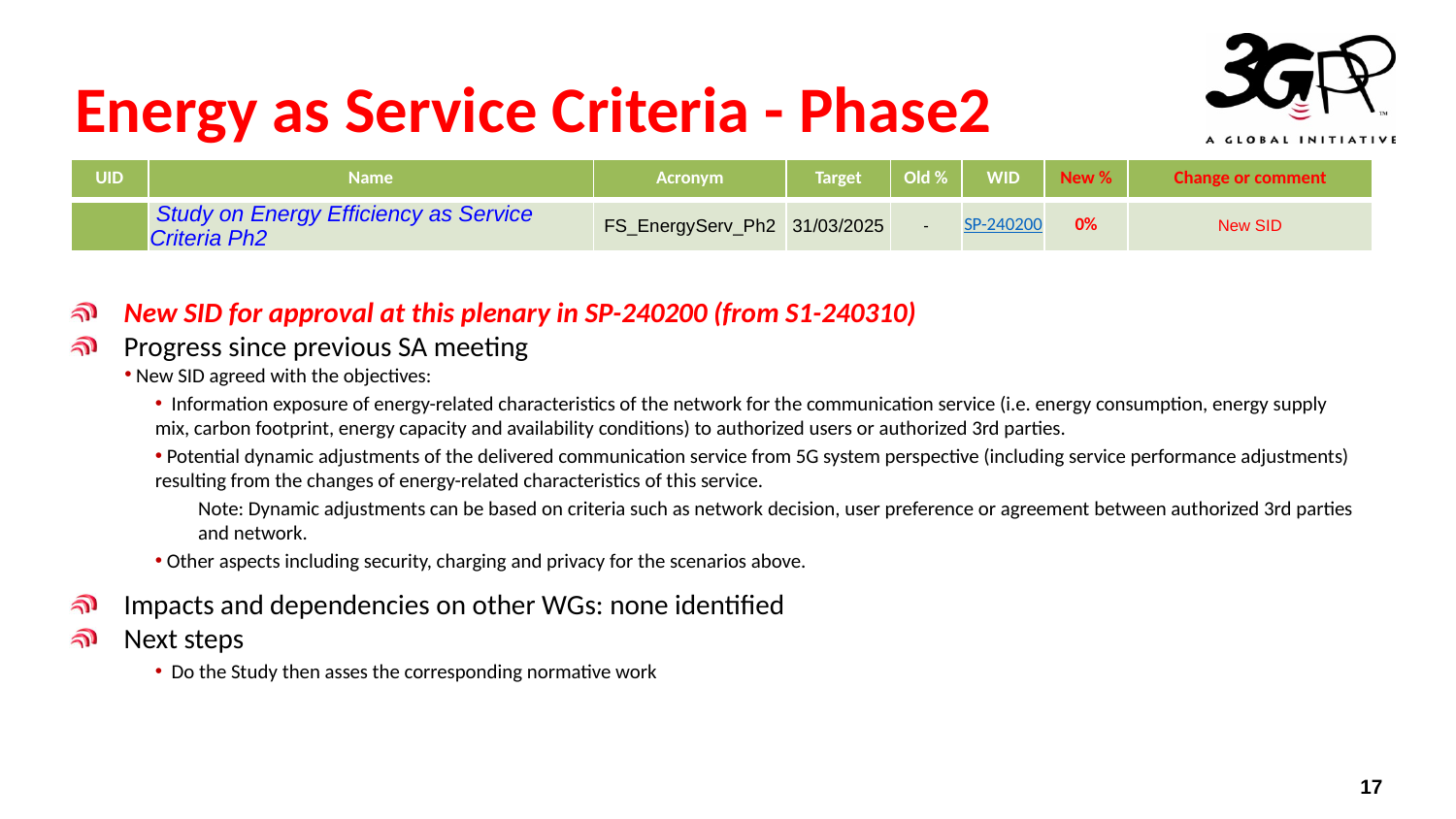

# Energy as Service Criteria - Phase2
| UID | Name | Acronym | Target | Old % | WID | New % | Change or comment |
| --- | --- | --- | --- | --- | --- | --- | --- |
|  | Study on Energy Efficiency as Service Criteria Ph2 | FS\_EnergyServ\_Ph2 | 31/03/2025 | - | SP-240200 | 0% | New SID |
New SID for approval at this plenary in SP-240200 (from S1-240310)
Progress since previous SA meeting
 New SID agreed with the objectives:
  Information exposure of energy-related characteristics of the network for the communication service (i.e. energy consumption, energy supply mix, carbon footprint, energy capacity and availability conditions) to authorized users or authorized 3rd parties.
 Potential dynamic adjustments of the delivered communication service from 5G system perspective (including service performance adjustments) resulting from the changes of energy-related characteristics of this service.
Note: Dynamic adjustments can be based on criteria such as network decision, user preference or agreement between authorized 3rd parties and network.
 Other aspects including security, charging and privacy for the scenarios above.

Impacts and dependencies on other WGs: none identified
Next steps
  Do the Study then asses the corresponding normative work